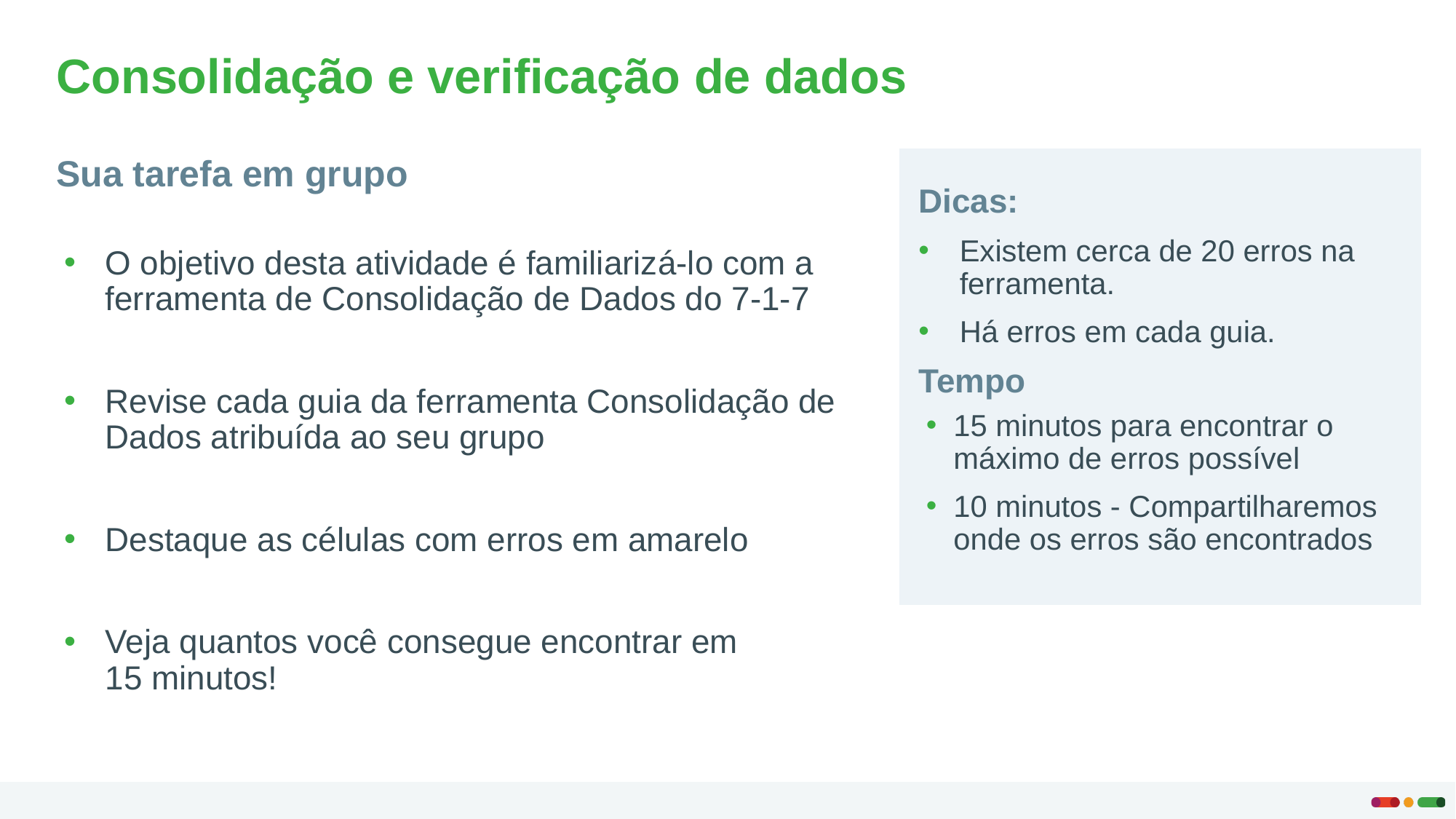

Consolidação e verificação de dados
Sua tarefa em grupo

O objetivo desta atividade é familiarizá-lo com a ferramenta de Consolidação de Dados do 7-1-7

Revise cada guia da ferramenta Consolidação de Dados atribuída ao seu grupo

Destaque as células com erros em amarelo

Veja quantos você consegue encontrar em
15 minutos!

Dicas:
Existem cerca de 20 erros na ferramenta.
Há erros em cada guia.
Tempo
15 minutos para encontrar o máximo de erros possível
10 minutos - Compartilharemos onde os erros são encontrados